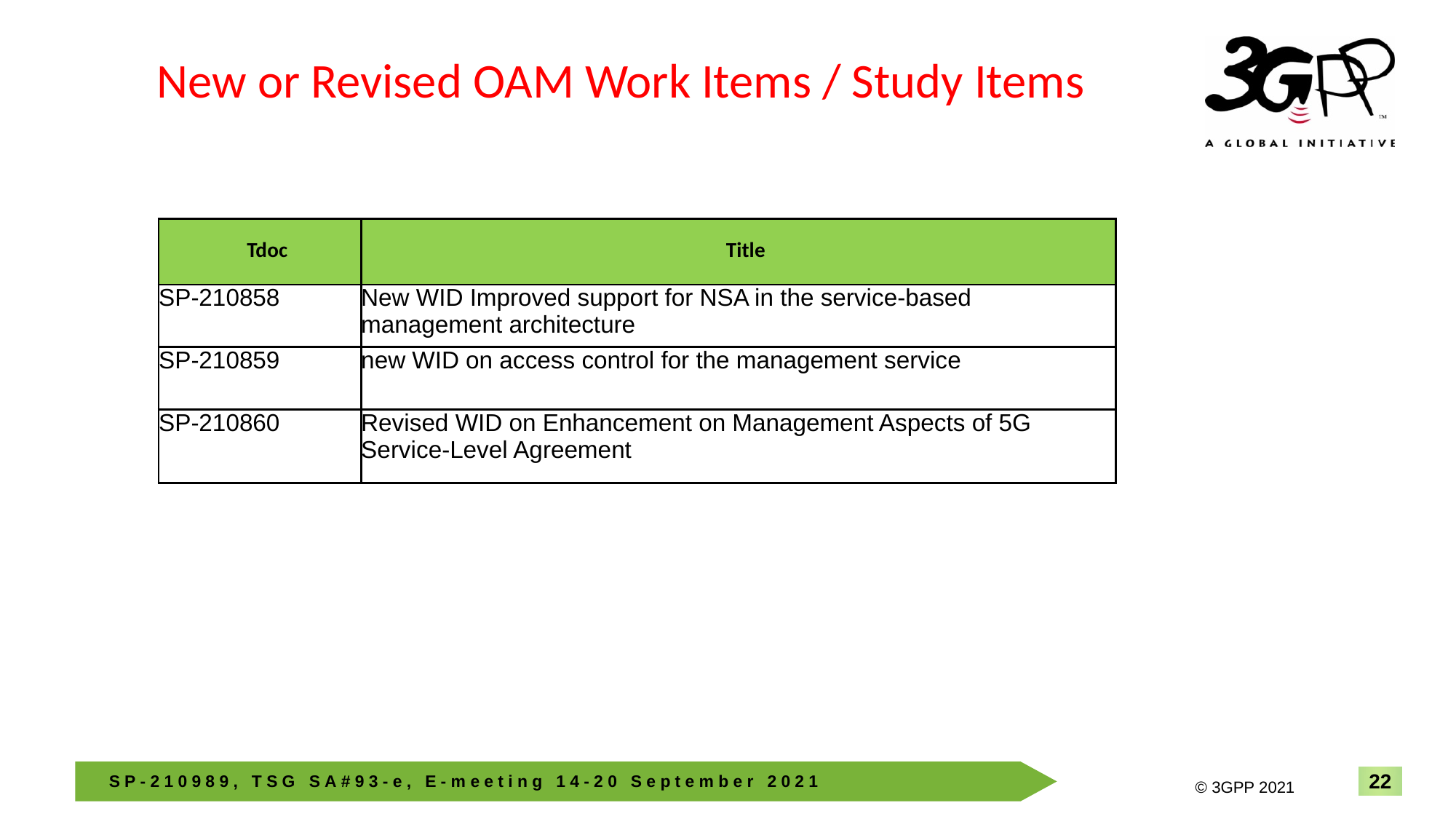

New or Revised OAM Work Items / Study Items
| Tdoc | Title |
| --- | --- |
| SP-210858 | New WID Improved support for NSA in the service-based management architecture |
| SP-210859 | new WID on access control for the management service |
| SP-210860 | Revised WID on Enhancement on Management Aspects of 5G Service-Level Agreement |